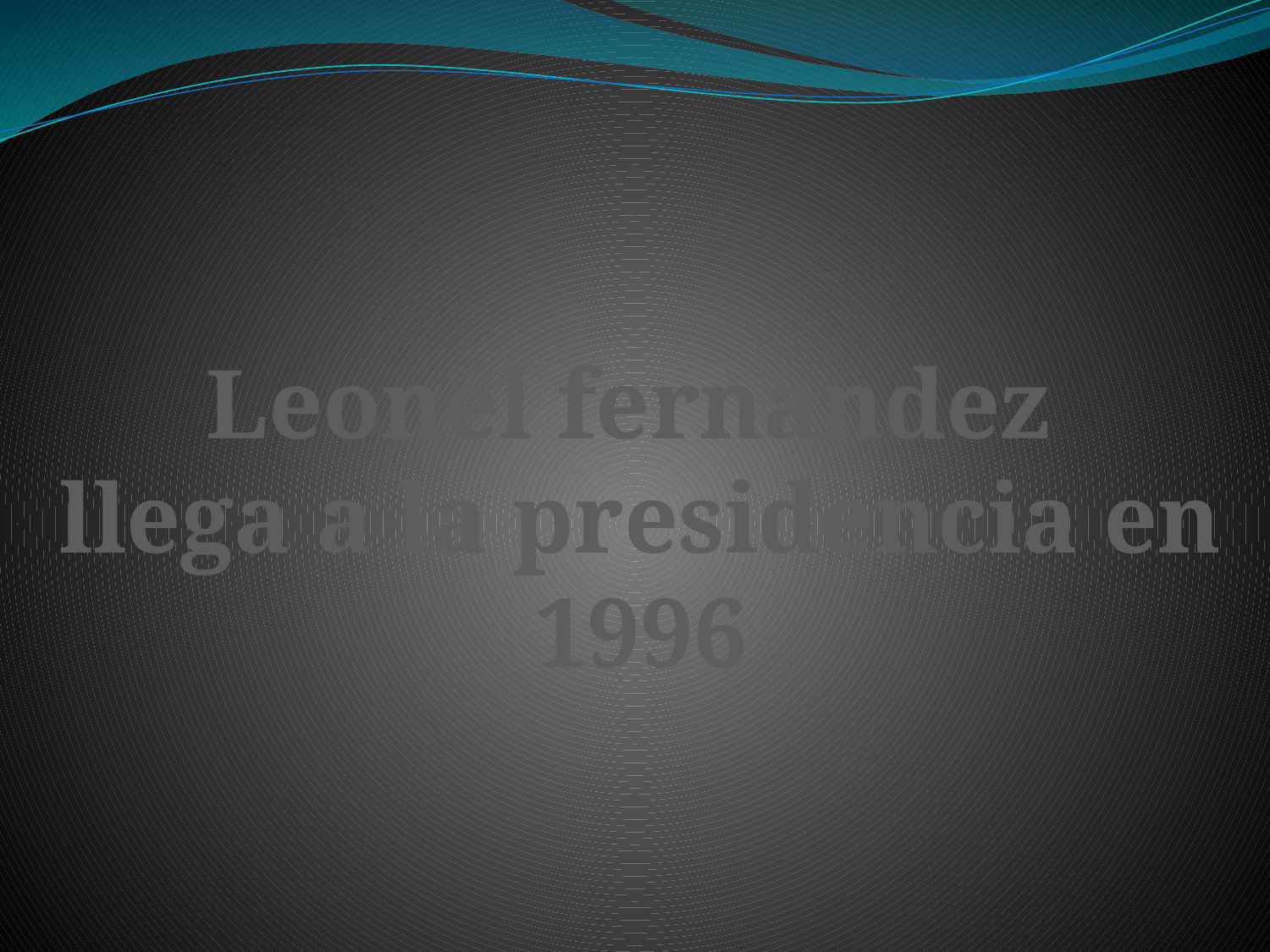

Leonel fernandez
llega a la presidencia en 1996